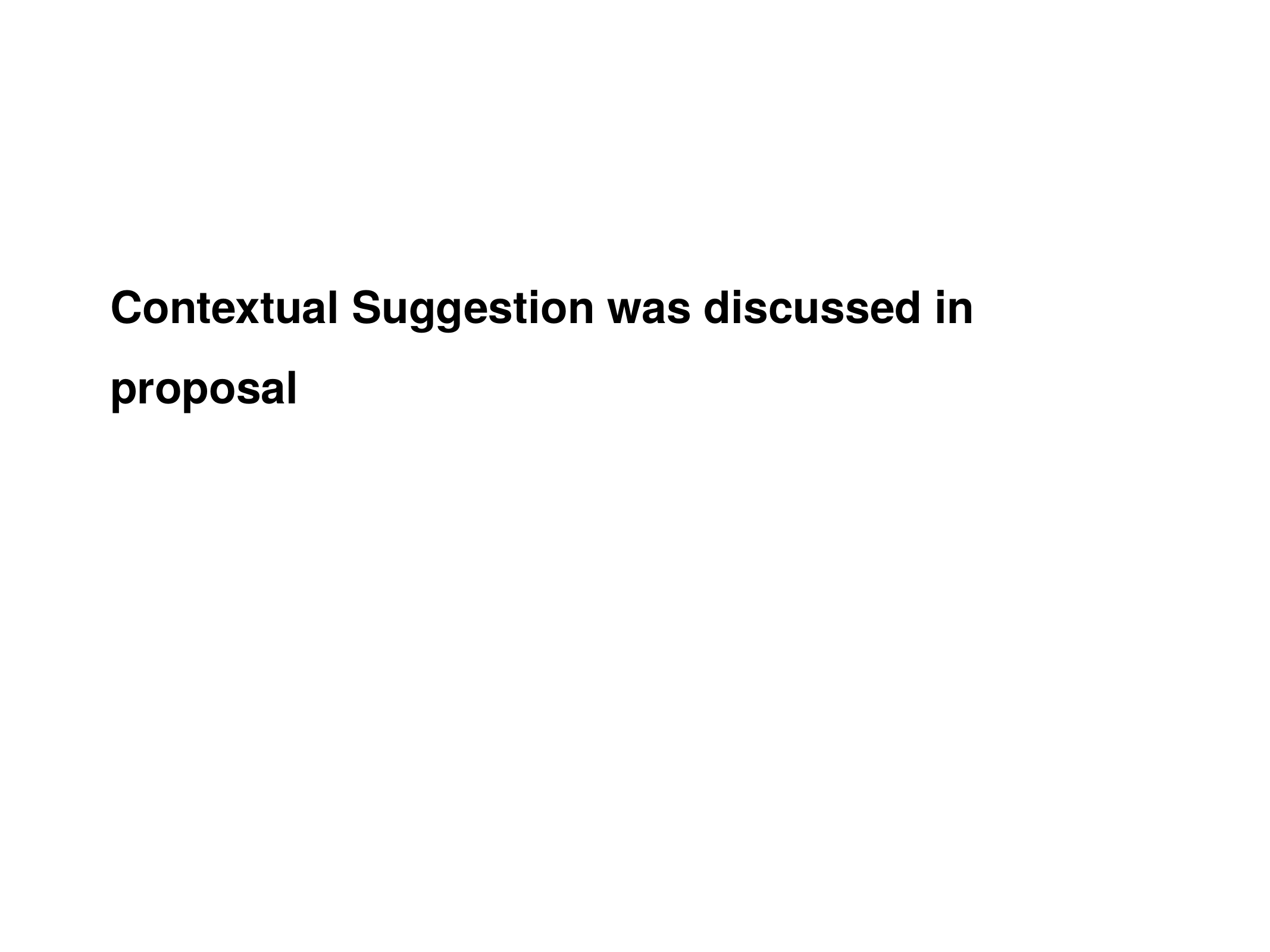

Contextual Suggestion was discussed in proposal
178